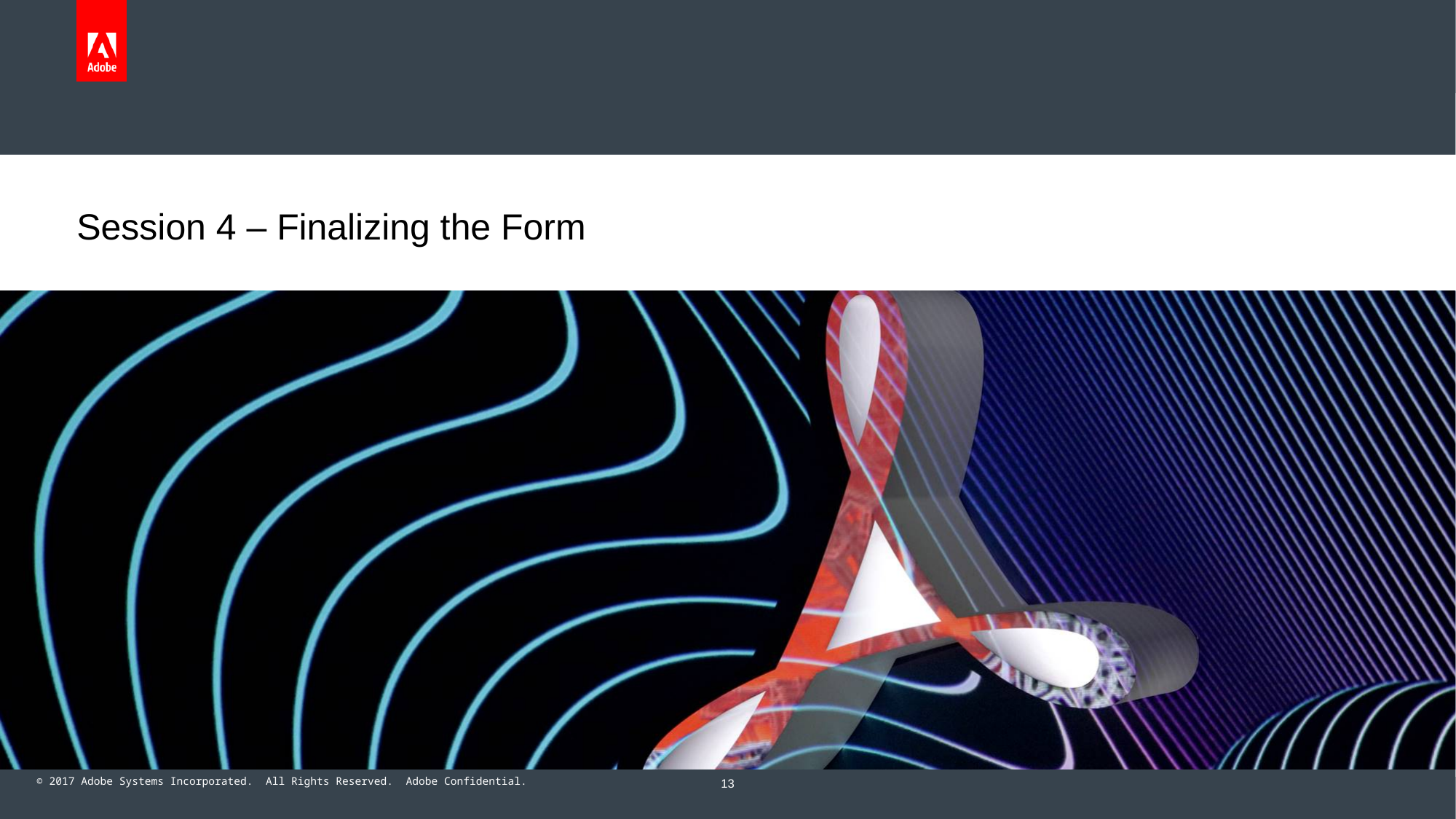

# Session 4 – Finalizing the Form
13